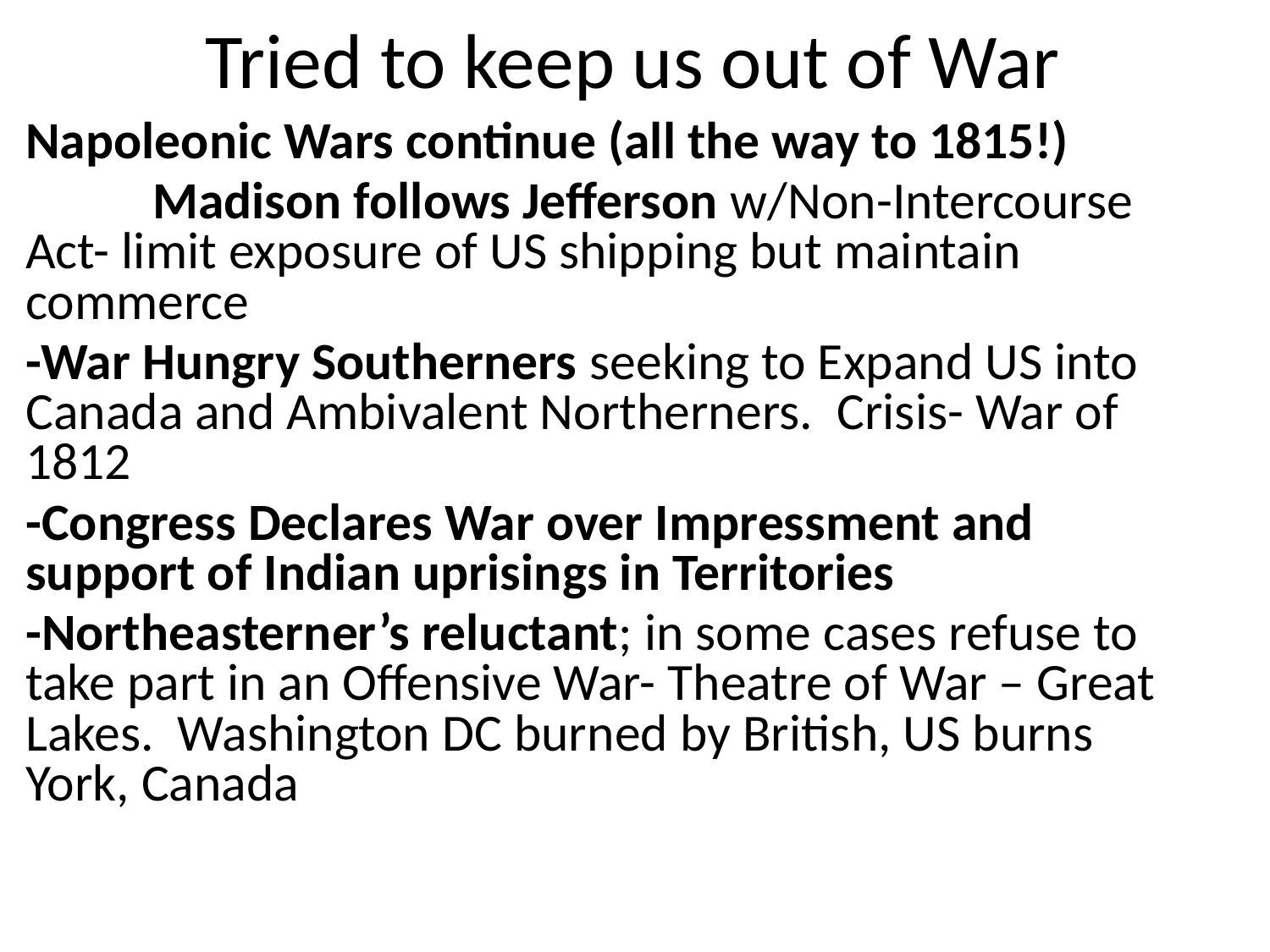

# Tried to keep us out of War
Napoleonic Wars continue (all the way to 1815!)
	Madison follows Jefferson w/Non-Intercourse Act- limit exposure of US shipping but maintain commerce
-War Hungry Southerners seeking to Expand US into Canada and Ambivalent Northerners.  Crisis- War of 1812
-Congress Declares War over Impressment and support of Indian uprisings in Territories
-Northeasterner’s reluctant; in some cases refuse to take part in an Offensive War- Theatre of War – Great Lakes.  Washington DC burned by British, US burns York, Canada